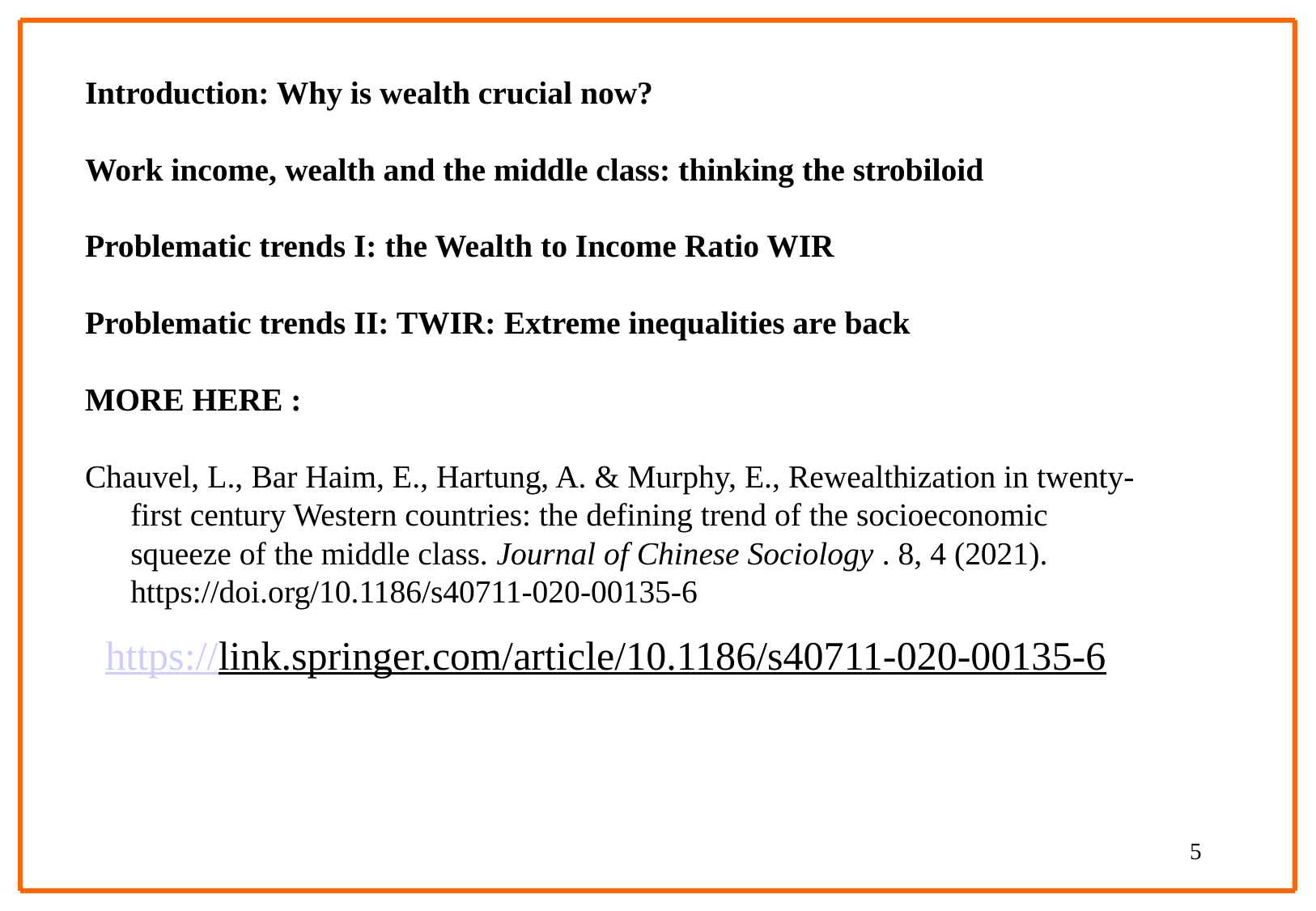

5
#
Introduction: Why is wealth crucial now?
Work income, wealth and the middle class: thinking the strobiloid
Problematic trends I: the Wealth to Income Ratio WIR
Problematic trends II: TWIR: Extreme inequalities are back
MORE HERE :
Chauvel, L., Bar Haim, E., Hartung, A. & Murphy, E., Rewealthization in twenty-first century Western countries: the defining trend of the socioeconomic squeeze of the middle class. Journal of Chinese Sociology . 8, 4 (2021). https://doi.org/10.1186/s40711-020-00135-6

https://link.springer.com/article/10.1186/s40711-020-00135-6